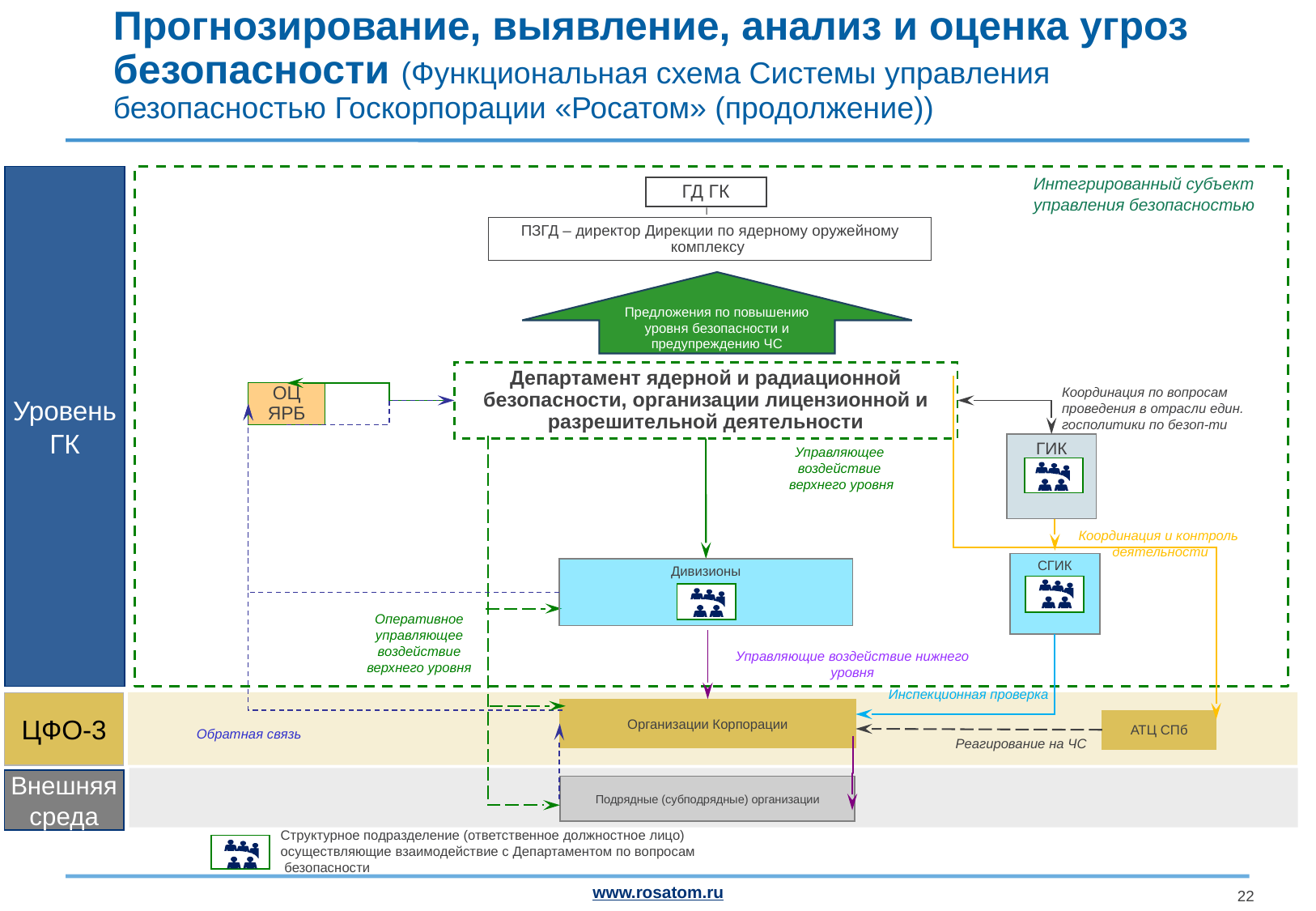

Прогнозирование, выявление, анализ и оценка угроз безопасности (Функциональная схема Системы управления безопасностью Госкорпорации «Росатом» (продолжение))
Предложения по повышению уровня безопасности и предупреждению ЧС
Уровень ГК

Интегрированный субъект
управления безопасностью

ГД ГК

ПЗГД – директор Дирекции по ядерному оружейному комплексу
Департамент ядерной и радиационной безопасности, организации лицензионной и разрешительной деятельности
ОЦ ЯРБ
Координация по вопросам проведения в отрасли един. госполитики по безоп-ти

ГИК
Управляющее
воздействие
верхнего уровня

Координация и контроль
деятельности
СГИК
Дивизионы

Оперативное управляющее воздействие верхнего уровня

Управляющие воздействие нижнего уровня
Инспекционная проверка

ЦФО-3
Организации Корпорации
АТЦ СПб
Обратная связь
Реагирование на ЧС

Внешняя среда
Подрядные (субподрядные) организации
Структурное подразделение (ответственное должностное лицо)
осуществляющие взаимодействие с Департаментом по вопросам
 безопасности